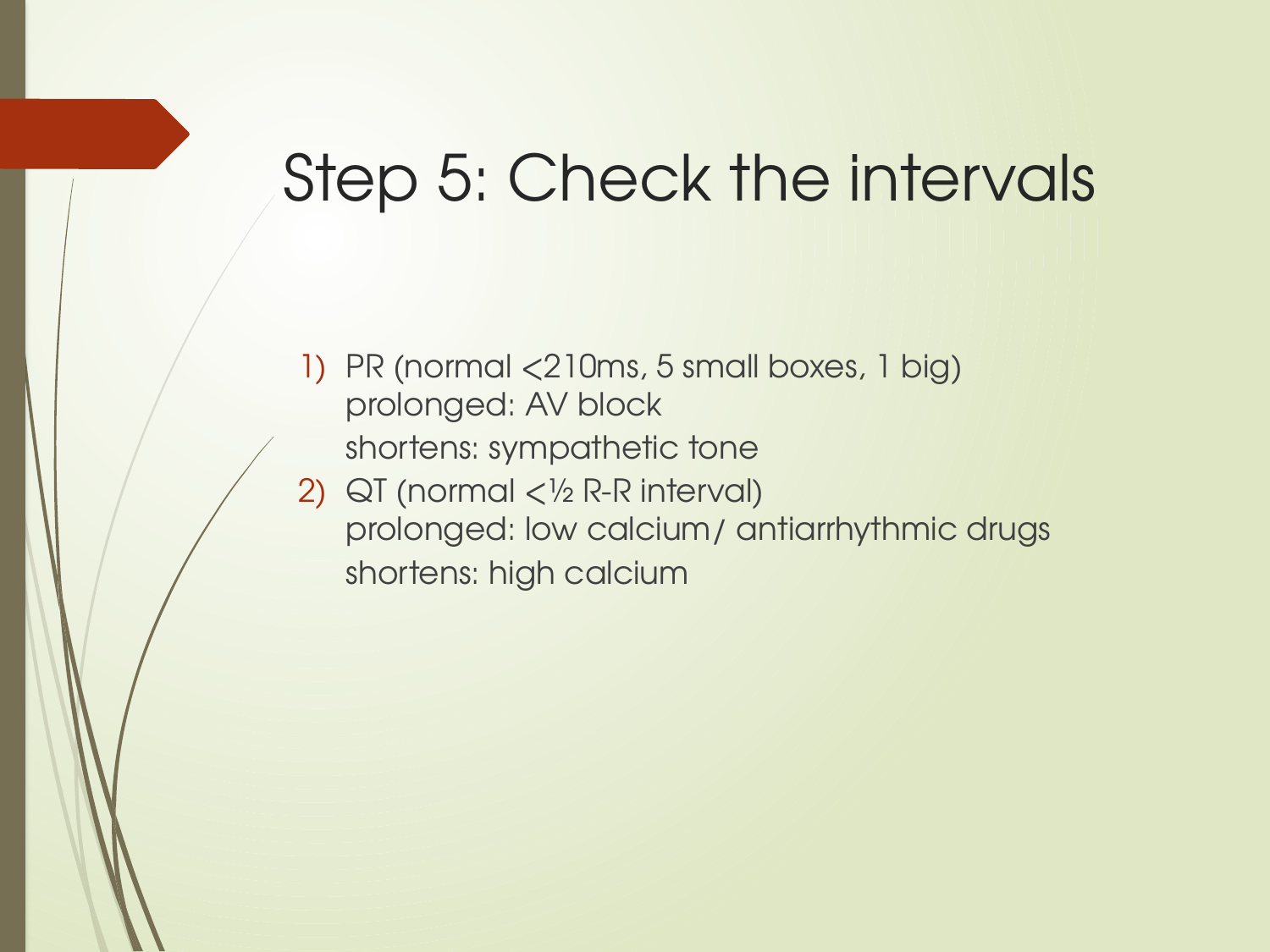

# Step 5: Check the intervals

PR (normal <210ms, 5 small boxes, 1 big)
prolonged: AV block
shortens: sympathetic tone
QT (normal <½ R-R interval)
prolonged: low calcium/ antiarrhythmic drugs
shortens: high calcium